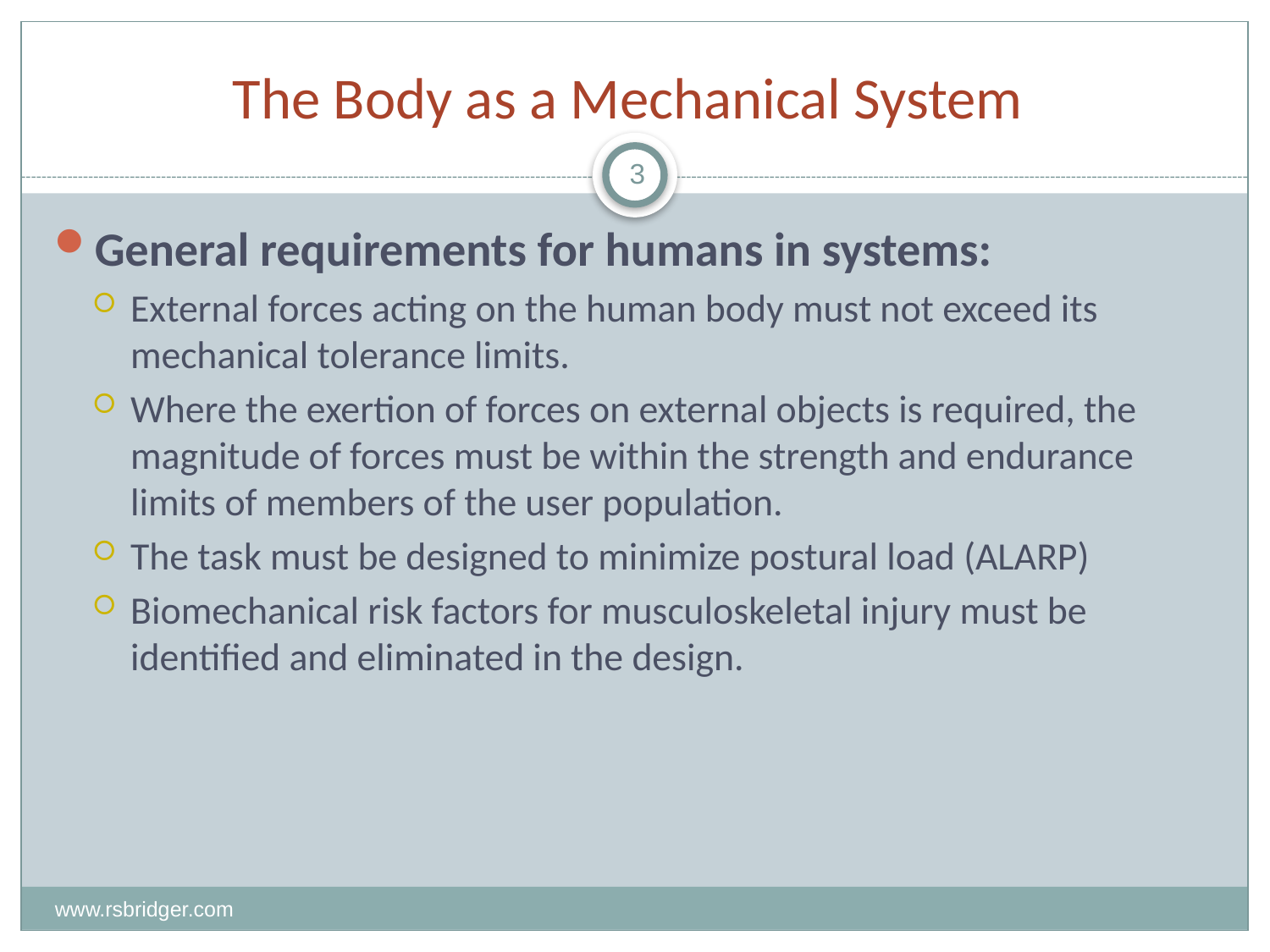

# The Body as a Mechanical System
3
General requirements for humans in systems:
External forces acting on the human body must not exceed its mechanical tolerance limits.
Where the exertion of forces on external objects is required, the magnitude of forces must be within the strength and endurance limits of members of the user population.
The task must be designed to minimize postural load (ALARP)
Biomechanical risk factors for musculoskeletal injury must be identified and eliminated in the design.

www.rsbridger.com